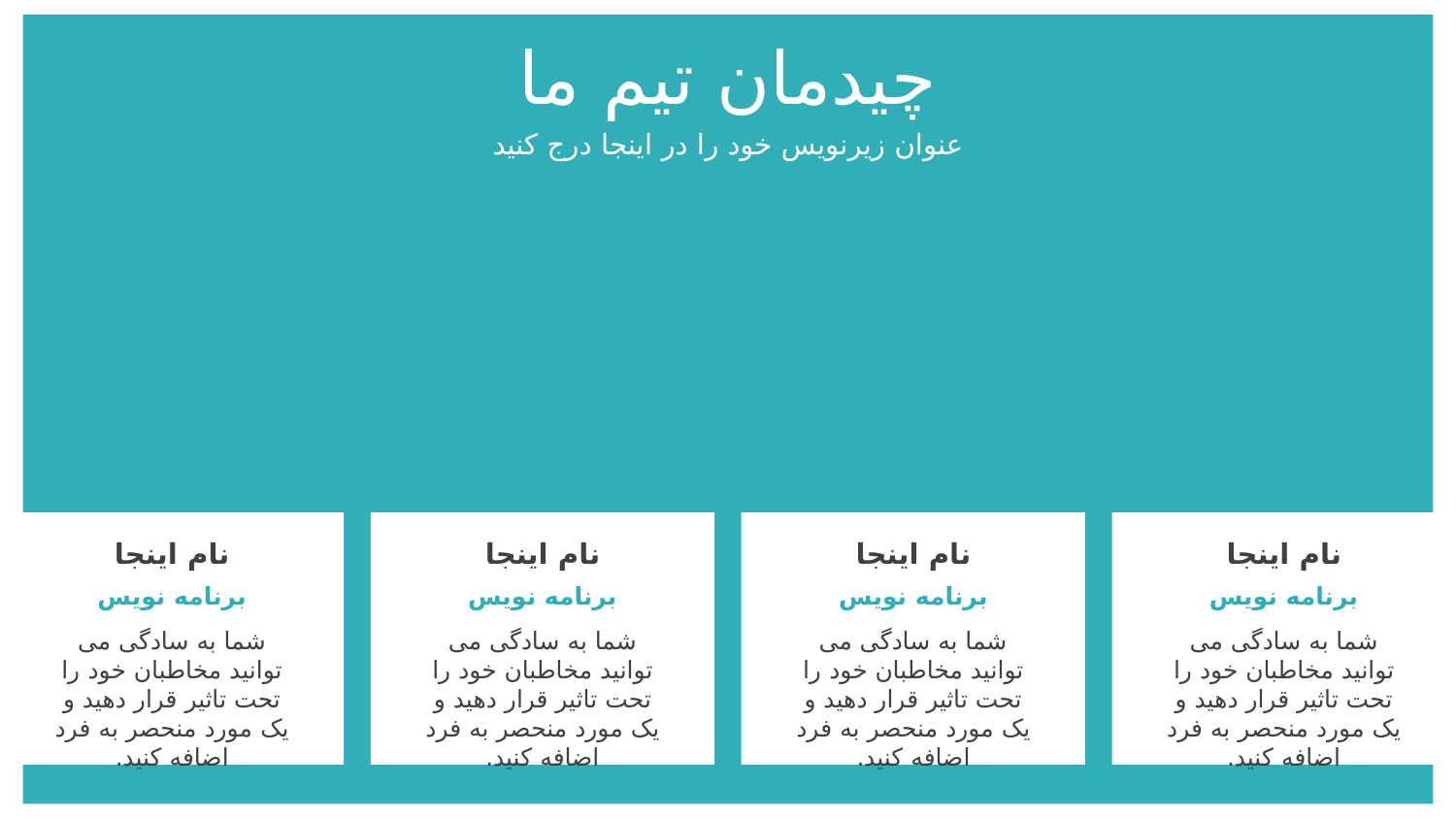

چیدمان تیم ما
عنوان زیرنویس خود را در اینجا درج کنید

نام اینجا
برنامه نویس
شما به سادگی می توانید مخاطبان خود را تحت تاثیر قرار دهید و یک مورد منحصر به فرد اضافه کنید.
نام اینجا
برنامه نویس
شما به سادگی می توانید مخاطبان خود را تحت تاثیر قرار دهید و یک مورد منحصر به فرد اضافه کنید.
نام اینجا
برنامه نویس
شما به سادگی می توانید مخاطبان خود را تحت تاثیر قرار دهید و یک مورد منحصر به فرد اضافه کنید.
نام اینجا
برنامه نویس
شما به سادگی می توانید مخاطبان خود را تحت تاثیر قرار دهید و یک مورد منحصر به فرد اضافه کنید.